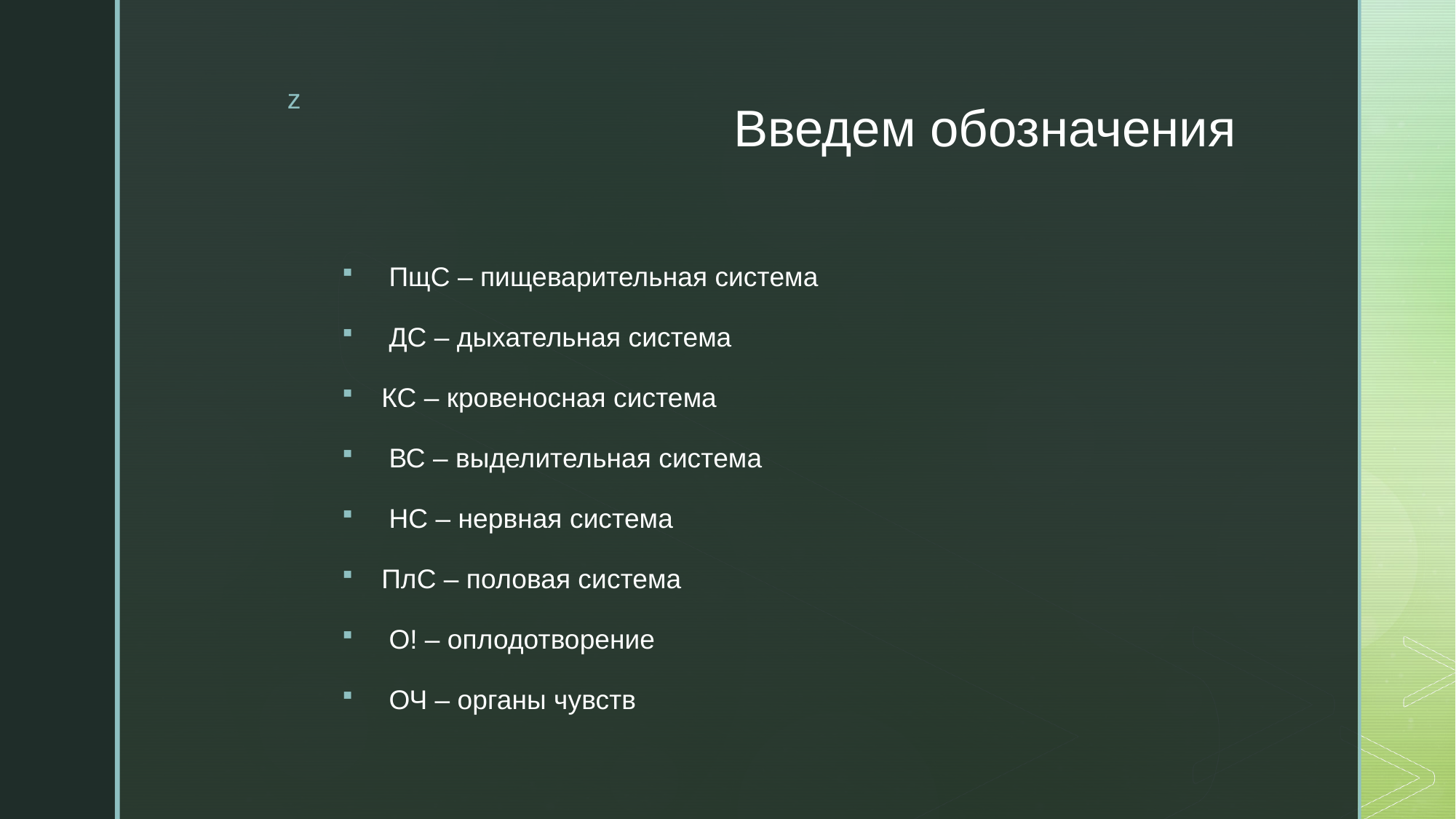

# Введем обозначения
 ПщС – пищеварительная система
 ДС – дыхательная система
КС – кровеносная система
 ВС – выделительная система
 НС – нервная система
ПлС – половая система
 О! – оплодотворение
 ОЧ – органы чувств